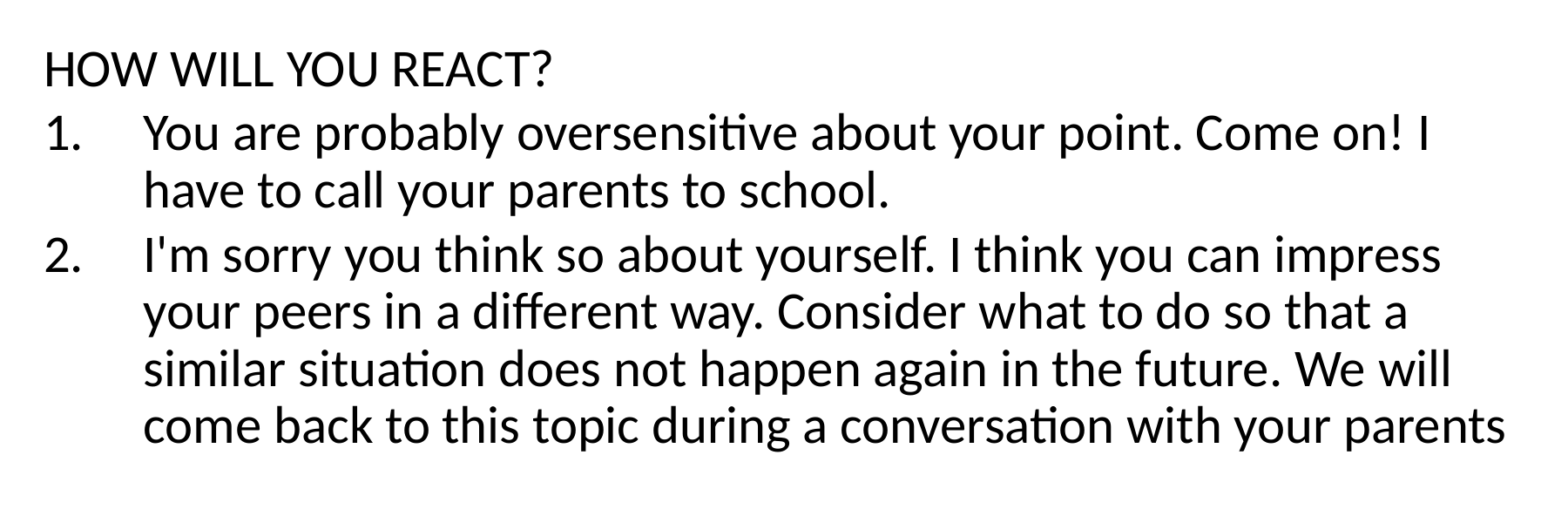

HOW WILL YOU REACT?
You are probably oversensitive about your point. Come on! I have to call your parents to school.
I'm sorry you think so about yourself. I think you can impress your peers in a different way. Consider what to do so that a similar situation does not happen again in the future. We will come back to this topic during a conversation with your parents